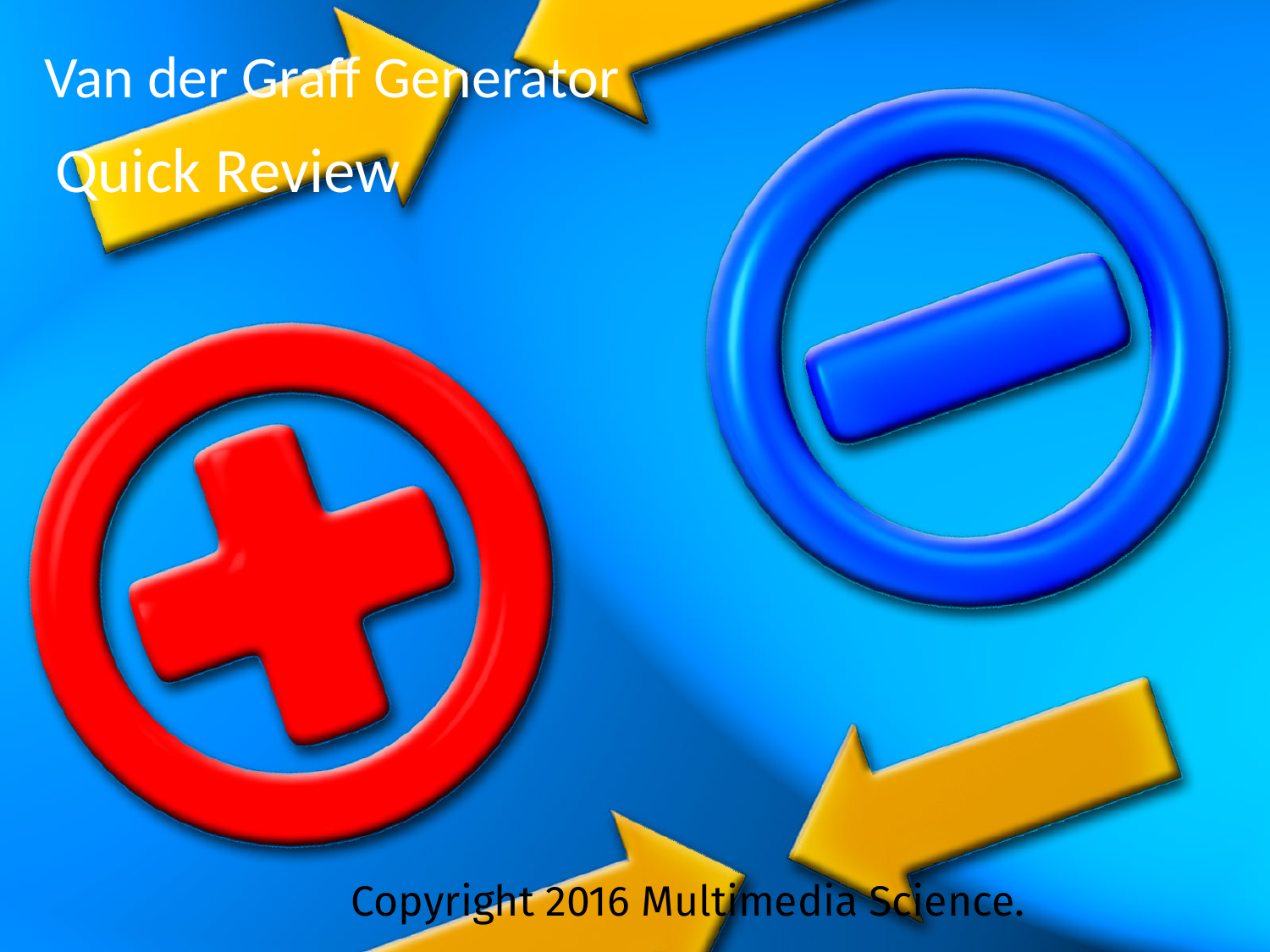

# Van der Graff Generator
Quick Review
Copyright 2016 Multimedia Science.